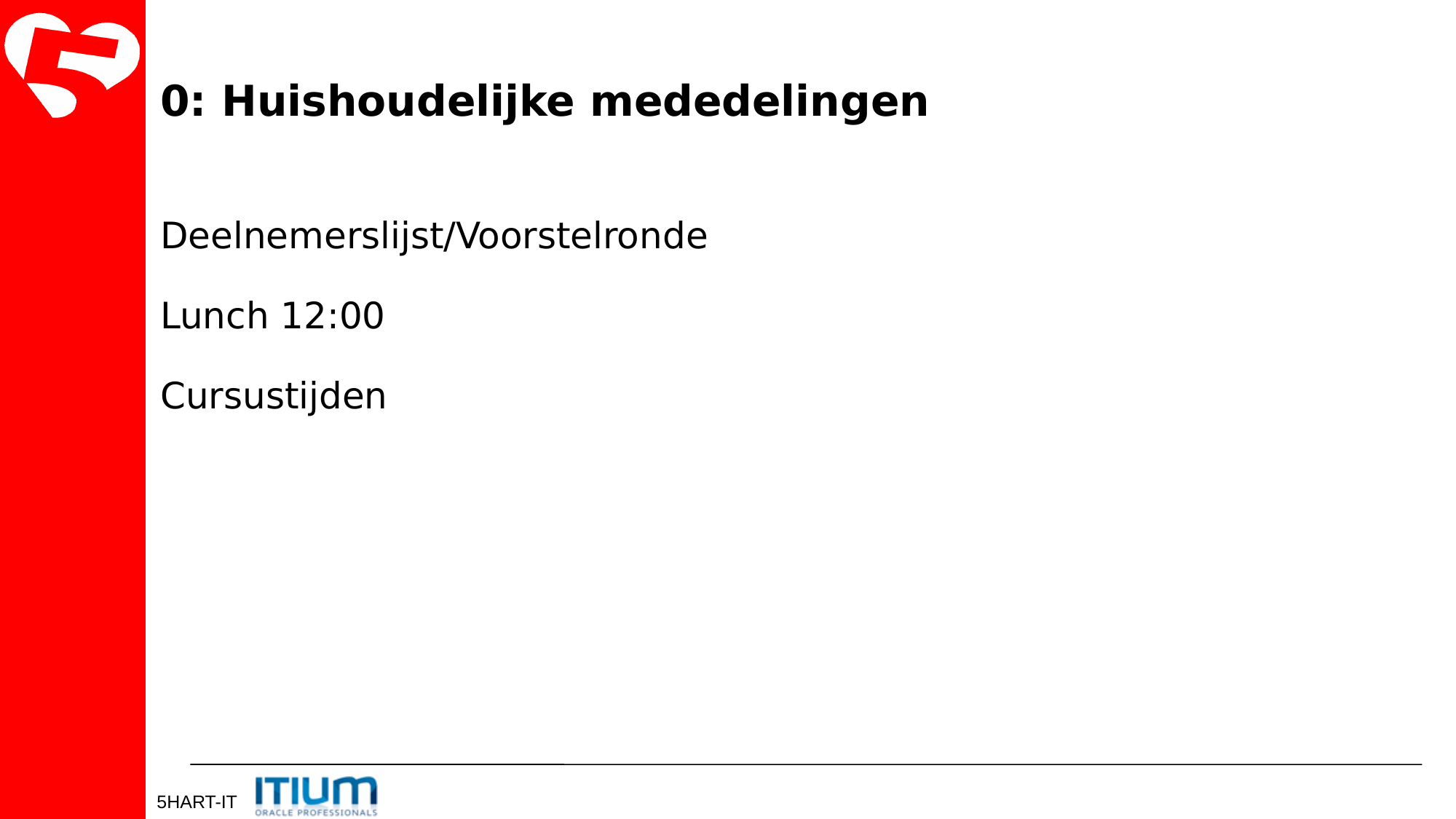

0: Huishoudelijke mededelingen
Deelnemerslijst/Voorstelronde
Lunch 12:00
Cursustijden